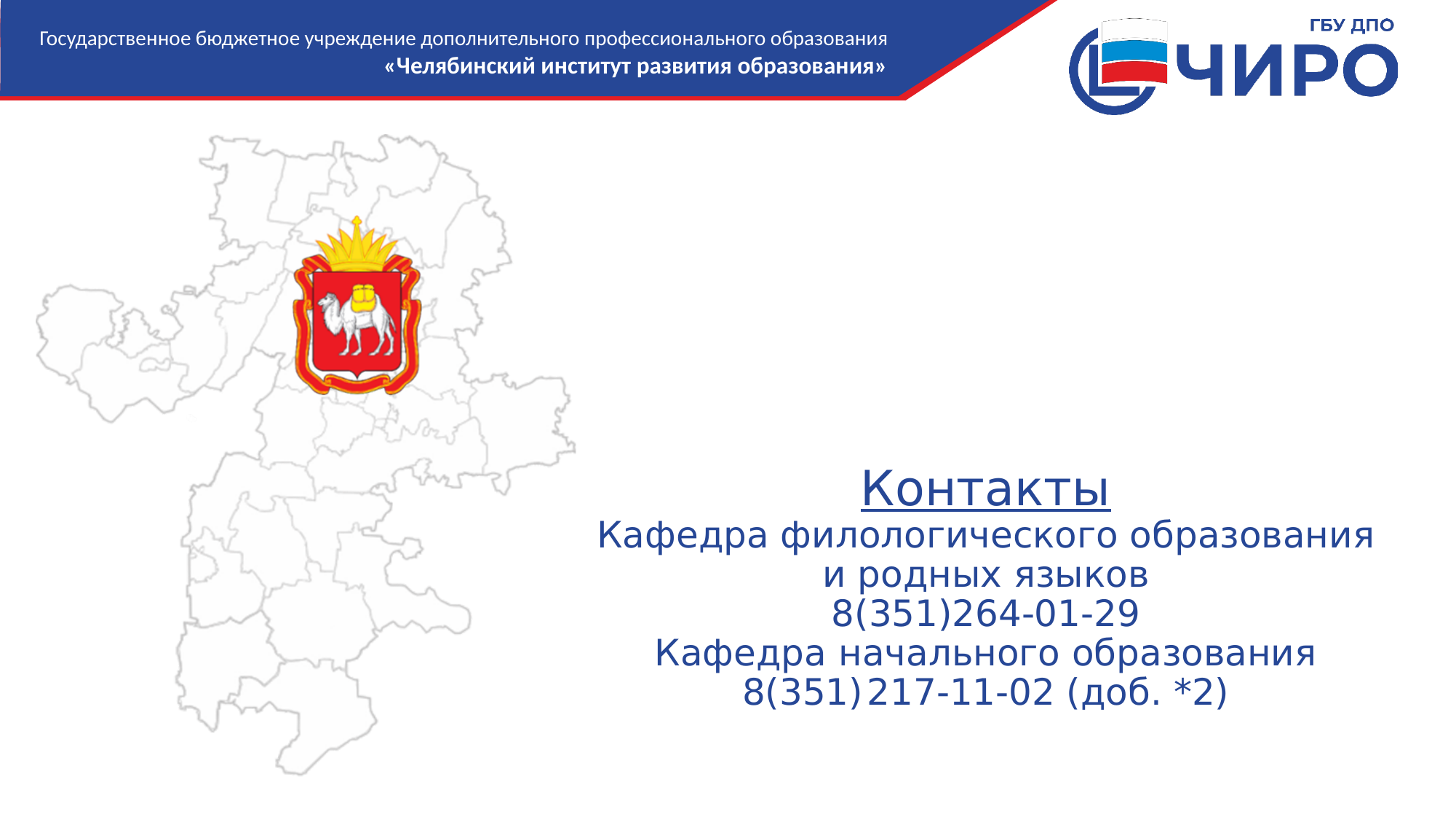

# Контакты Кафедра филологического образования и родных языков 8(351)264-01-29 Кафедра начального образования 8(351) 217-11-02 (доб. *2)